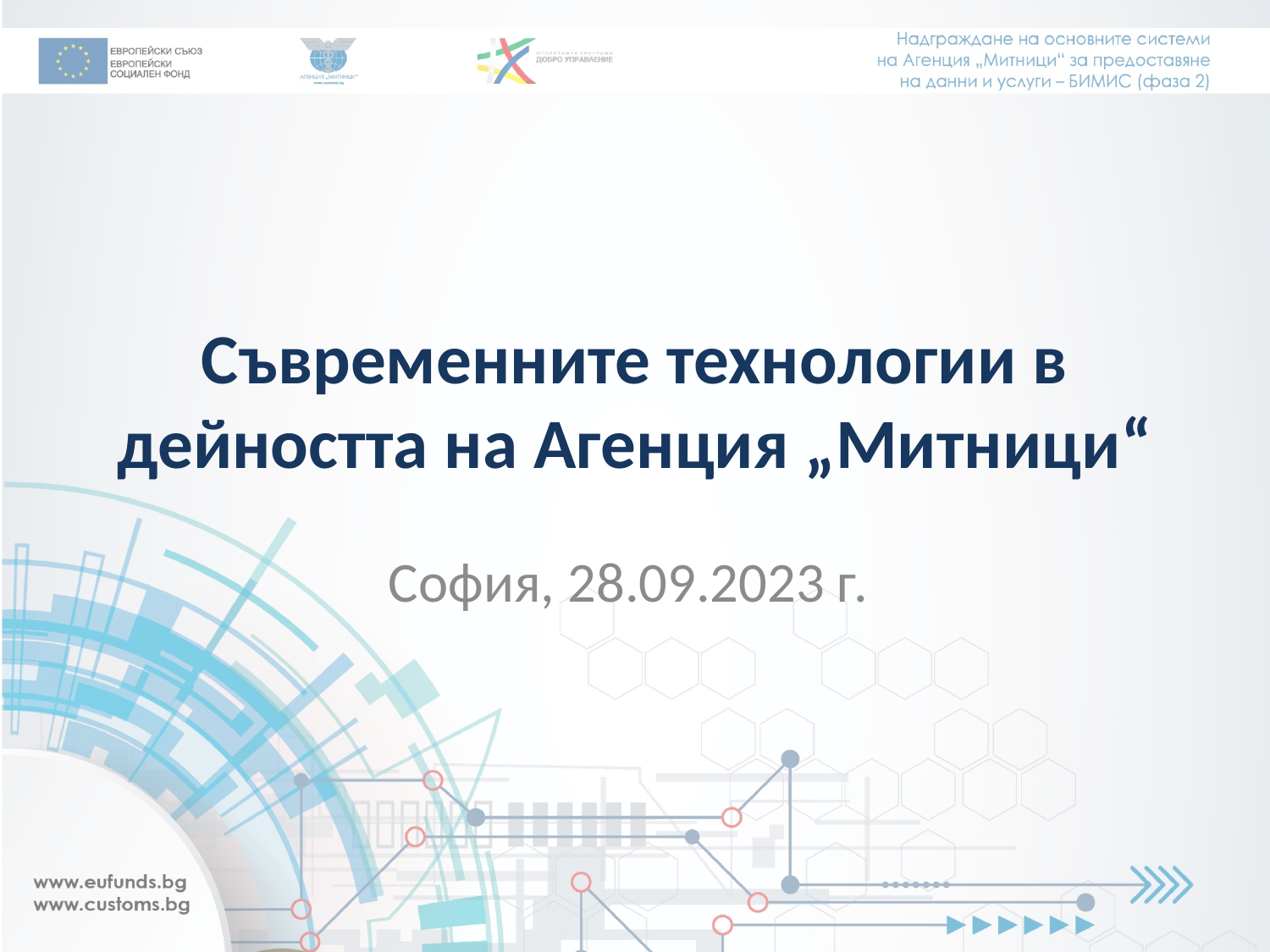

# Съвременните технологии в дейността на Агенция „Митници“
София, 28.09.2023 г.